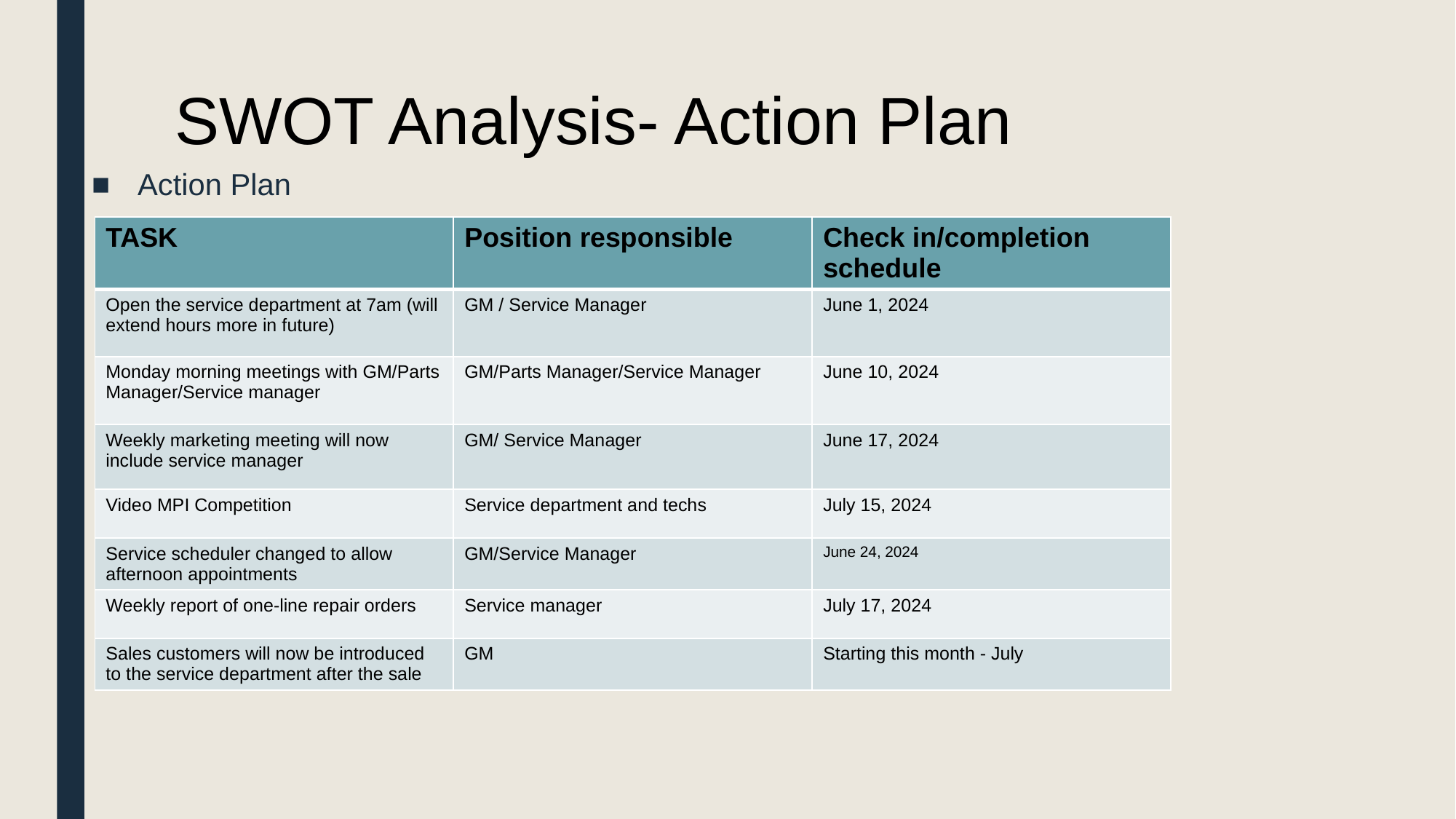

# SWOT Analysis- Action Plan
Action Plan

| TASK | Position responsible | Check in/completion schedule |
| --- | --- | --- |
| Open the service department at 7am (will extend hours more in future) | GM / Service Manager | June 1, 2024 |
| Monday morning meetings with GM/Parts Manager/Service manager | GM/Parts Manager/Service Manager | June 10, 2024 |
| Weekly marketing meeting will now include service manager | GM/ Service Manager | June 17, 2024 |
| Video MPI Competition | Service department and techs | July 15, 2024 |
| Service scheduler changed to allow afternoon appointments | GM/Service Manager | June 24, 2024 |
| Weekly report of one-line repair orders | Service manager | July 17, 2024 |
| Sales customers will now be introduced to the service department after the sale | GM | Starting this month - July |